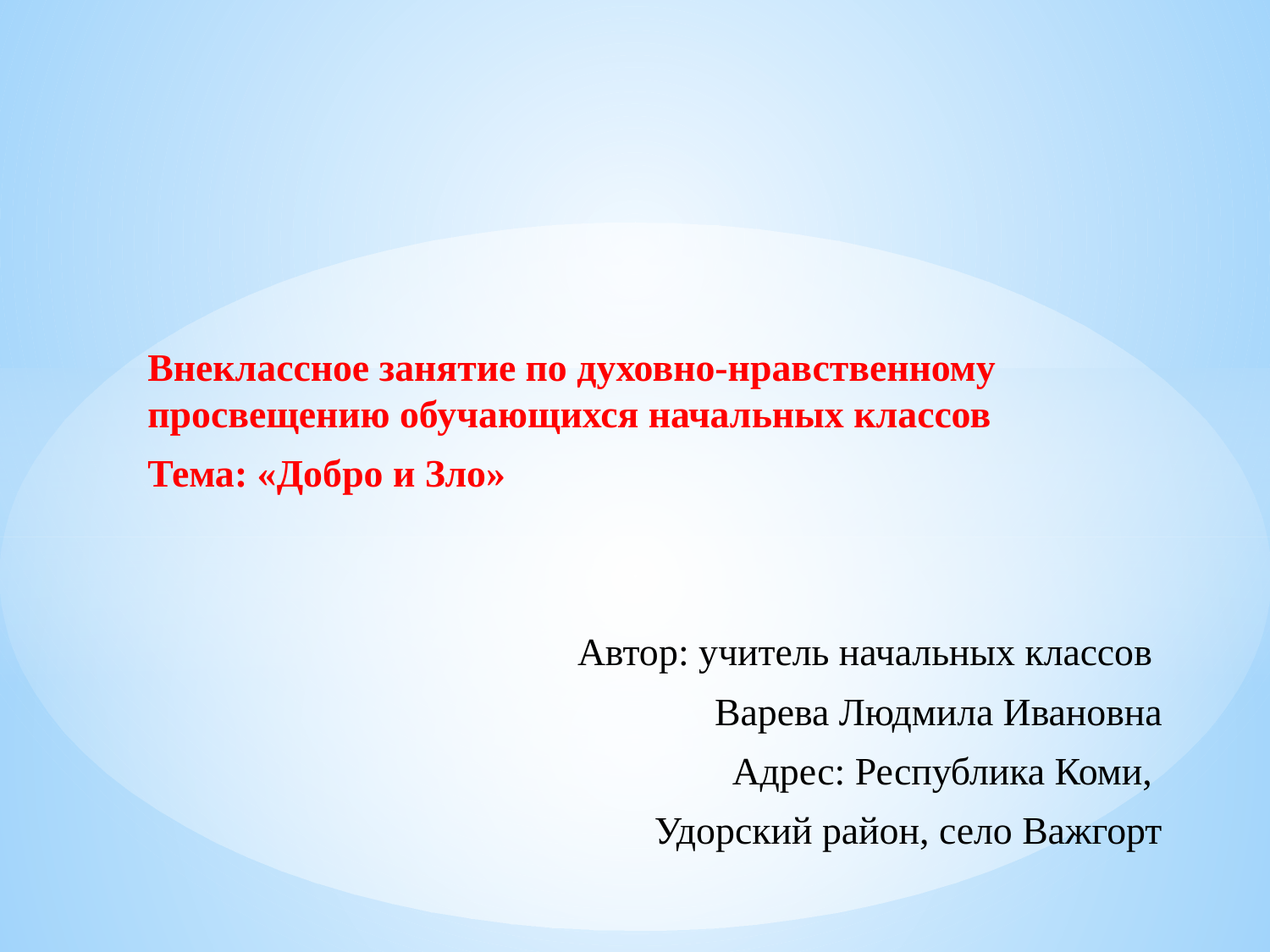

#
Внеклассное занятие по духовно-нравственному просвещению обучающихся начальных классов
Тема: «Добро и Зло»

Автор: учитель начальных классов
Варева Людмила Ивановна
Адрес: Республика Коми,
Удорский район, село Важгорт